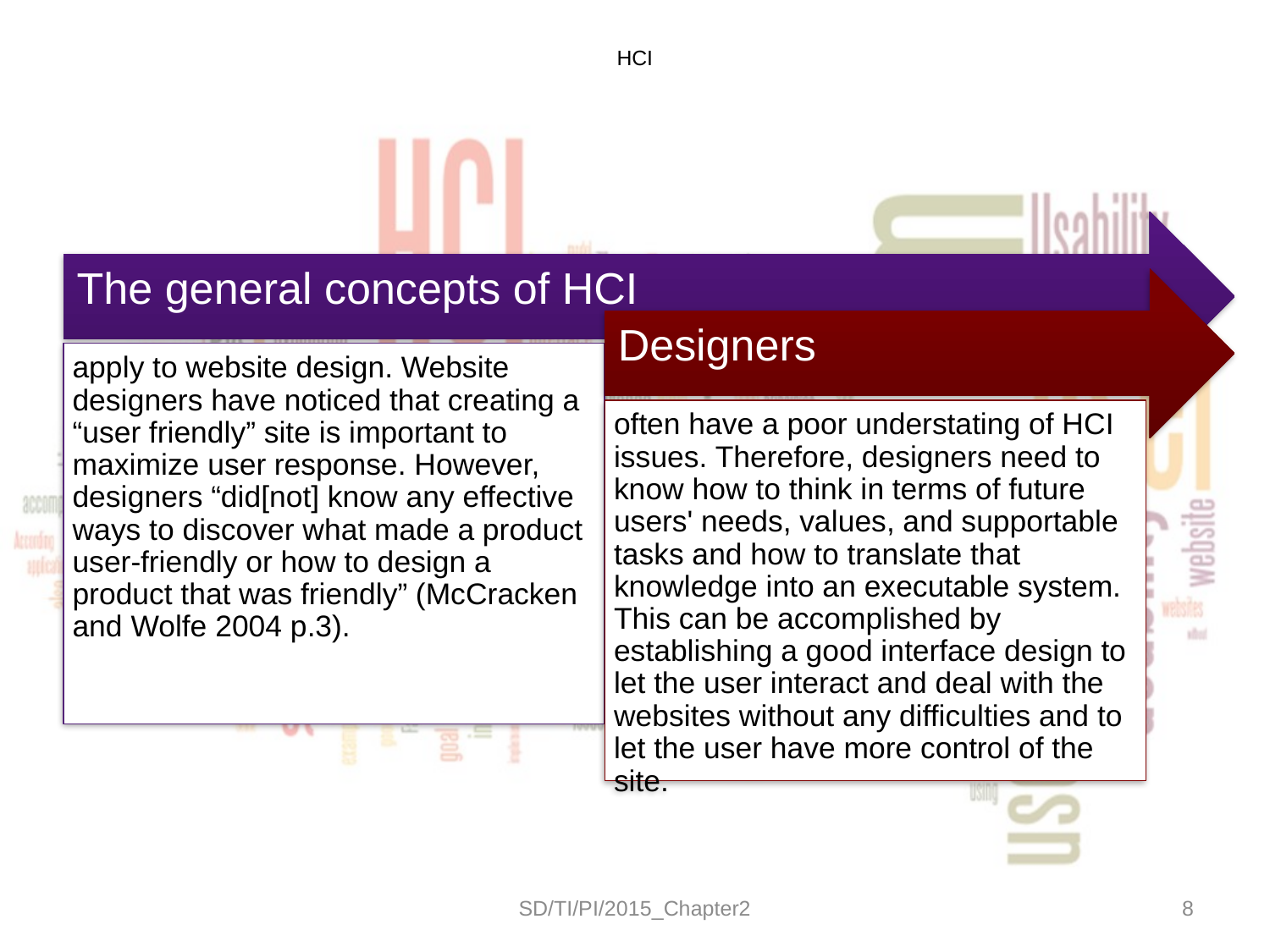

# HCI
The general concepts of HCI
apply to website design. Website designers have noticed that creating a “user friendly” site is important to maximize user response. However, designers “did[not] know any effective ways to discover what made a product user-friendly or how to design a product that was friendly” (McCracken and Wolfe 2004 p.3).
Designers
often have a poor understating of HCI issues. Therefore, designers need to know how to think in terms of future users' needs, values, and supportable tasks and how to translate that knowledge into an executable system. This can be accomplished by establishing a good interface design to let the user interact and deal with the websites without any difficulties and to let the user have more control of the site.
SD/TI/PI/2015_Chapter2
8